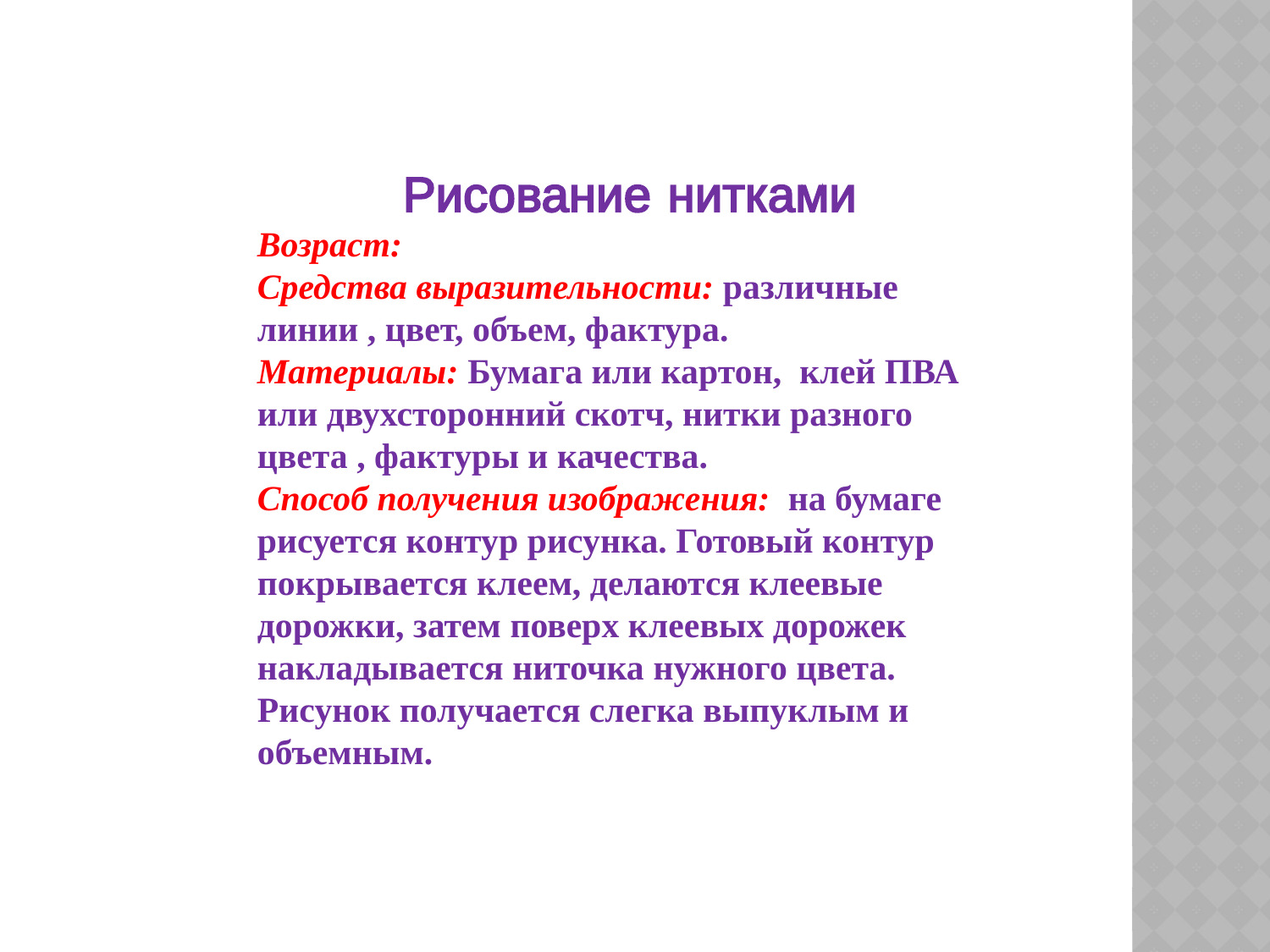

Рисование нитками
Возраст:
Средства выразительности: различные линии , цвет, объем, фактура.
Материалы: Бумага или картон,  клей ПВА или двухсторонний скотч, нитки разного цвета , фактуры и качества.
Способ получения изображения:  на бумаге рисуется контур рисунка. Готовый контур покрывается клеем, делаются клеевые дорожки, затем поверх клеевых дорожек накладывается ниточка нужного цвета. Рисунок получается слегка выпуклым и объемным.